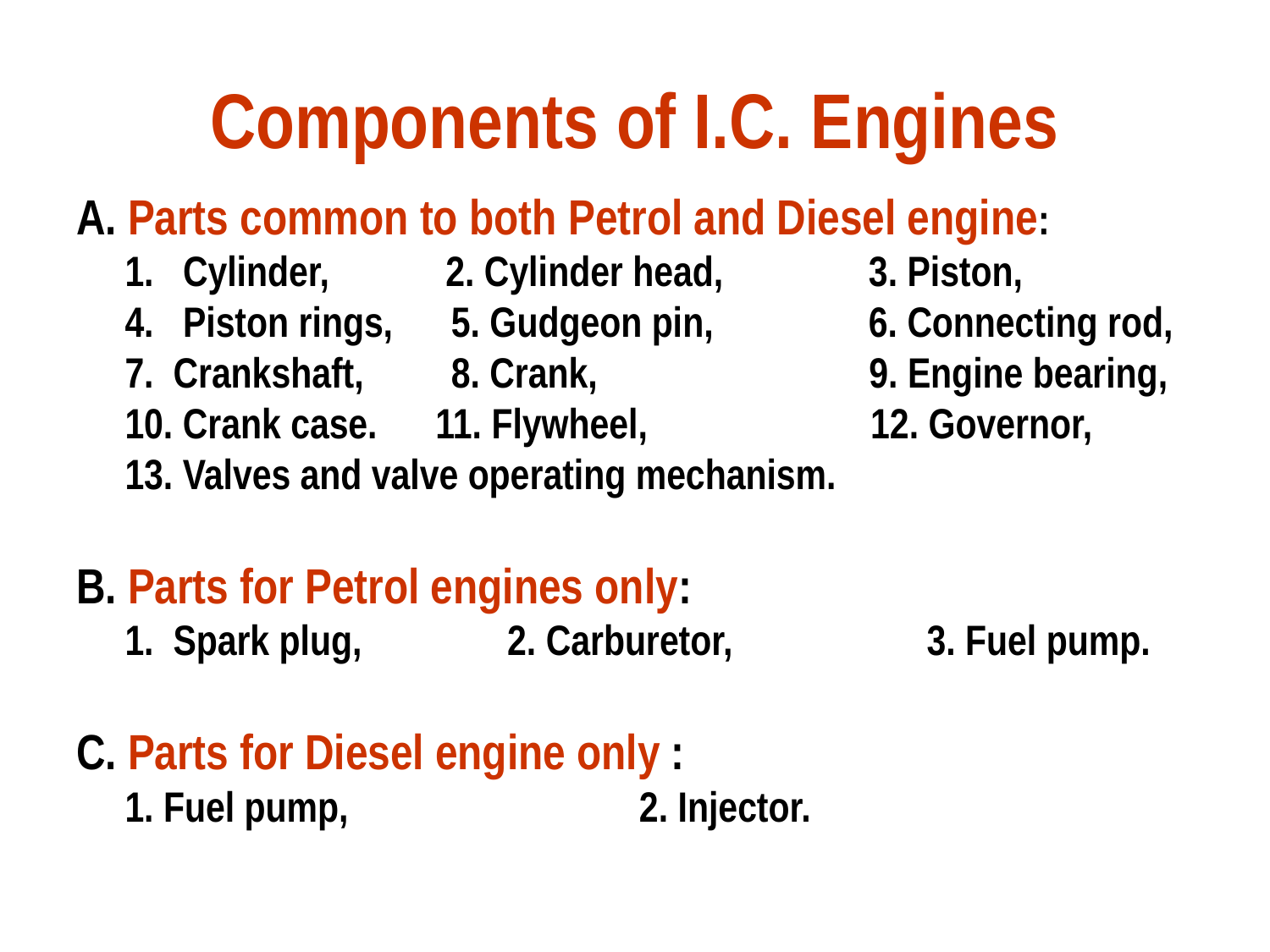

# Components of I.C. Engines
A. Parts common to both Petrol and Diesel engine:
     1.   Cylinder,            2. Cylinder head,               3. Piston,
     4.   Piston rings,      5. Gudgeon pin,                6. Connecting rod,
     7.  Crankshaft,         8. Crank,                            9. Engine bearing,
     10. Crank case.      11. Flywheel,                       12. Governor,
     13. Valves and valve operating mechanism.

B. Parts for Petrol engines only:
     1.  Spark plug,               2. Carburetor,                    3. Fuel pump.

C. Parts for Diesel engine only :
     1. Fuel pump,                              2. Injector.